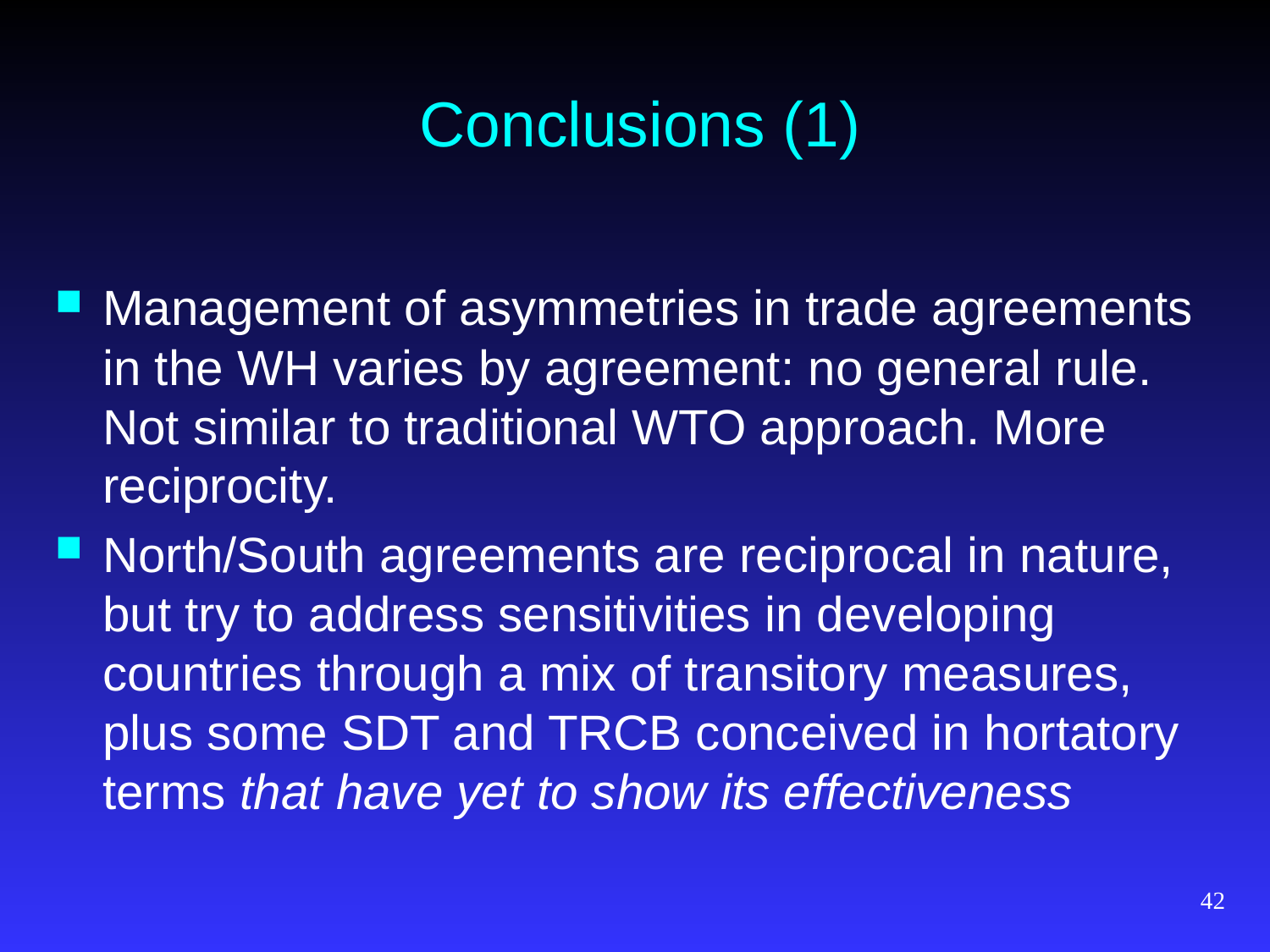

# Conclusions (1)
Management of asymmetries in trade agreements in the WH varies by agreement: no general rule. Not similar to traditional WTO approach. More reciprocity.
North/South agreements are reciprocal in nature, but try to address sensitivities in developing countries through a mix of transitory measures, plus some SDT and TRCB conceived in hortatory terms that have yet to show its effectiveness
42